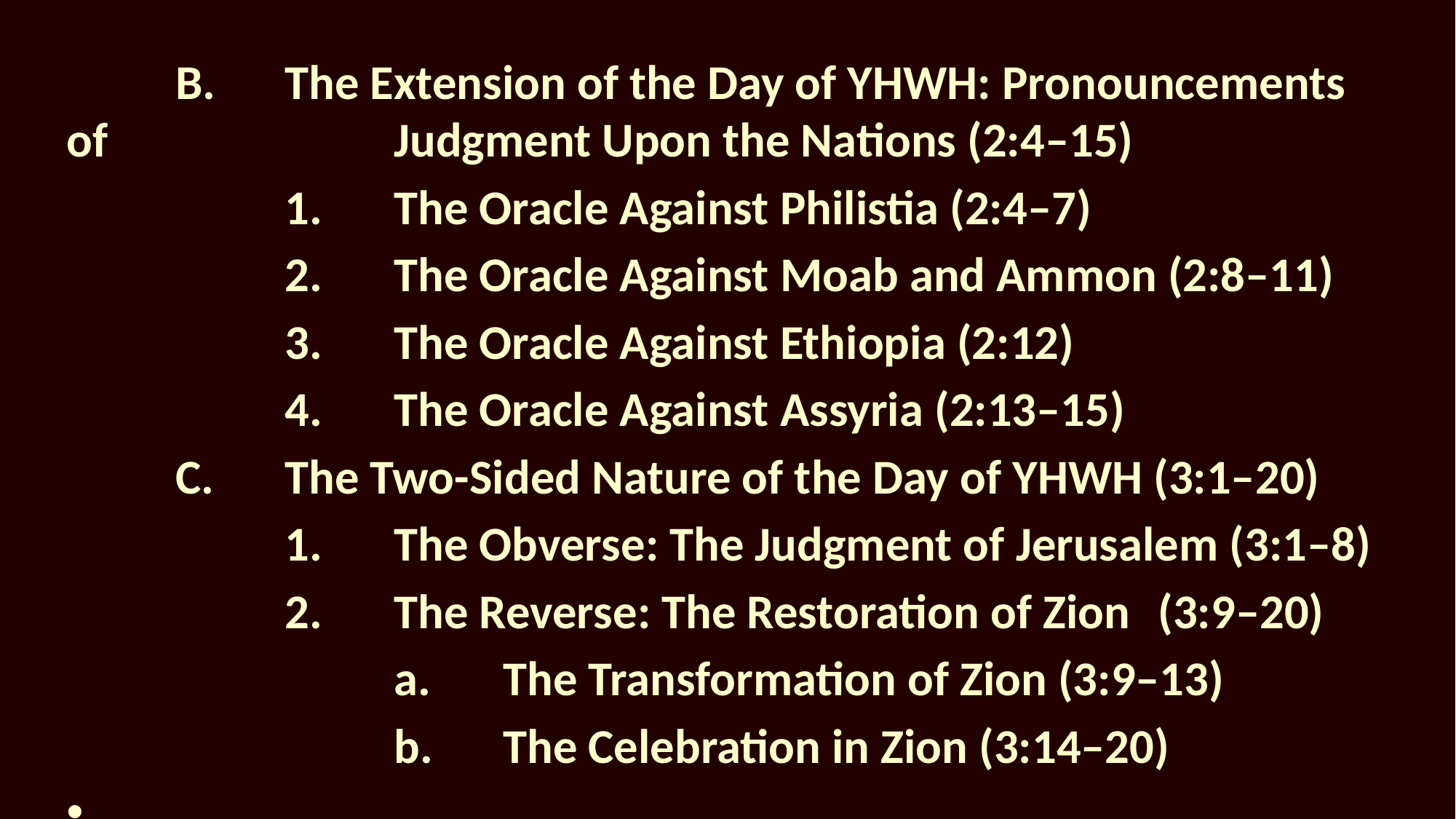

B.	The Extension of the Day of YHWH: Pronouncements of 			Judgment Upon the Nations (2:4–15)
		1.	The Oracle Against Philistia (2:4–7)
		2.	The Oracle Against Moab and Ammon (2:8–11)
		3.	The Oracle Against Ethiopia (2:12)
		4.	The Oracle Against Assyria (2:13–15)
	C.	The Two-Sided Nature of the Day of YHWH (3:1–20)
		1.	The Obverse: The Judgment of Jerusalem (3:1–8)
		2.	The Reverse: The Restoration of Zion	(3:9–20)
			a.	The Transformation of Zion (3:9–13)
			b.	The Celebration in Zion (3:14–20)